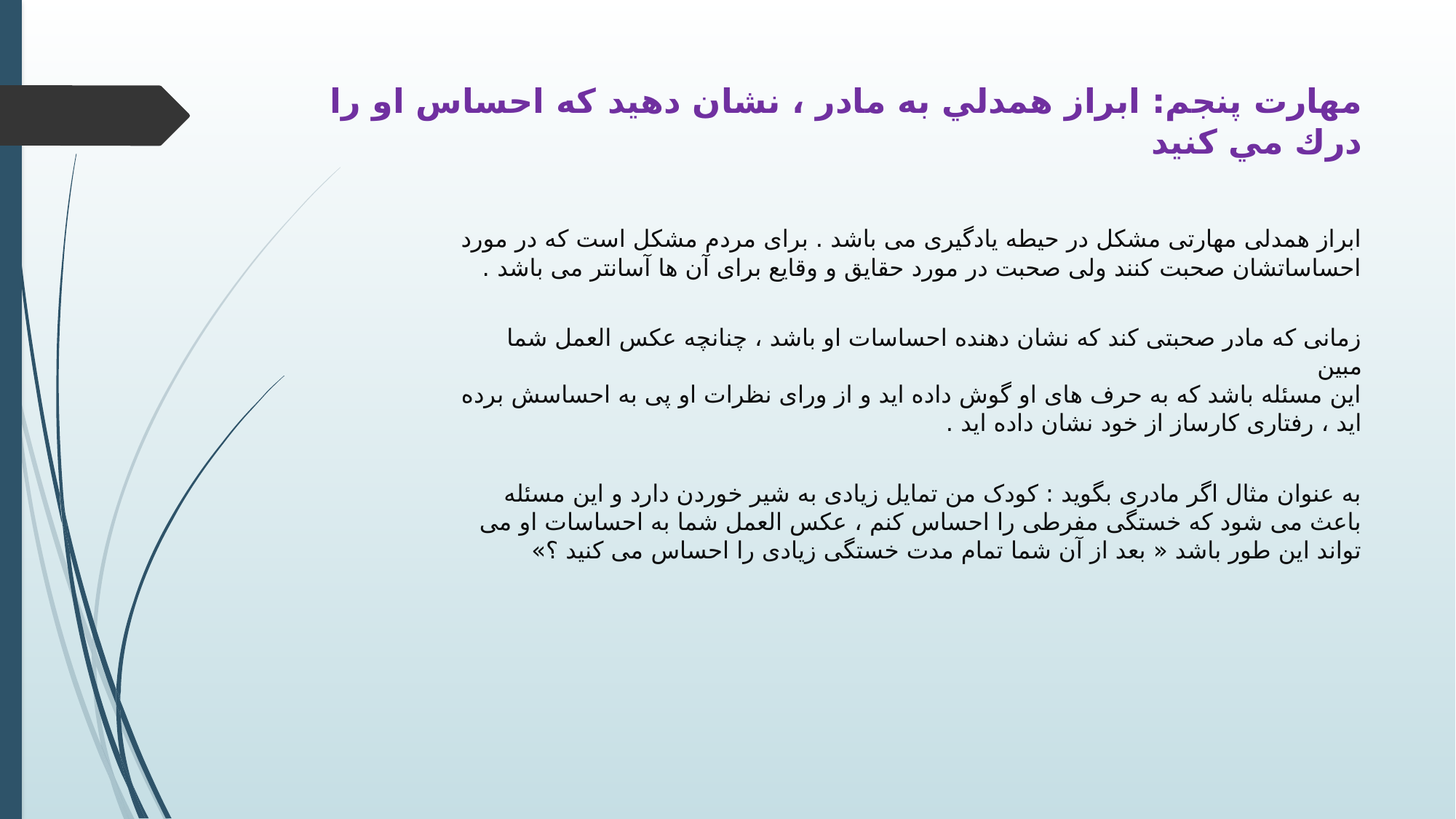

# مهارت پنجم: ابراز همدلي به مادر ، نشان دهيد كه احساس او را درك مي كنيد
ابراز همدلی مهارتی مشکل در حیطه یادگیری می باشد . برای مردم مشکل است که در مورد
احساساتشان صحبت کنند ولی صحبت در مورد حقایق و وقایع برای آن ها آسانتر می باشد .
زمانی که مادر صحبتی کند که نشان دهنده احساسات او باشد ، چنانچه عکس العمل شما مبین
این مسئله باشد که به حرف های او گوش داده اید و از ورای نظرات او پی به احساسش برده
اید ، رفتاری کارساز از خود نشان داده اید .
به عنوان مثال اگر مادری بگوید : کودک من تمایل زیادی به شیر خوردن دارد و این مسئله
باعث می شود که خستگی مفرطی را احساس کنم ، عکس العمل شما به احساسات او می
تواند این طور باشد « بعد از آن شما تمام مدت خستگی زیادی را احساس می کنید ؟»